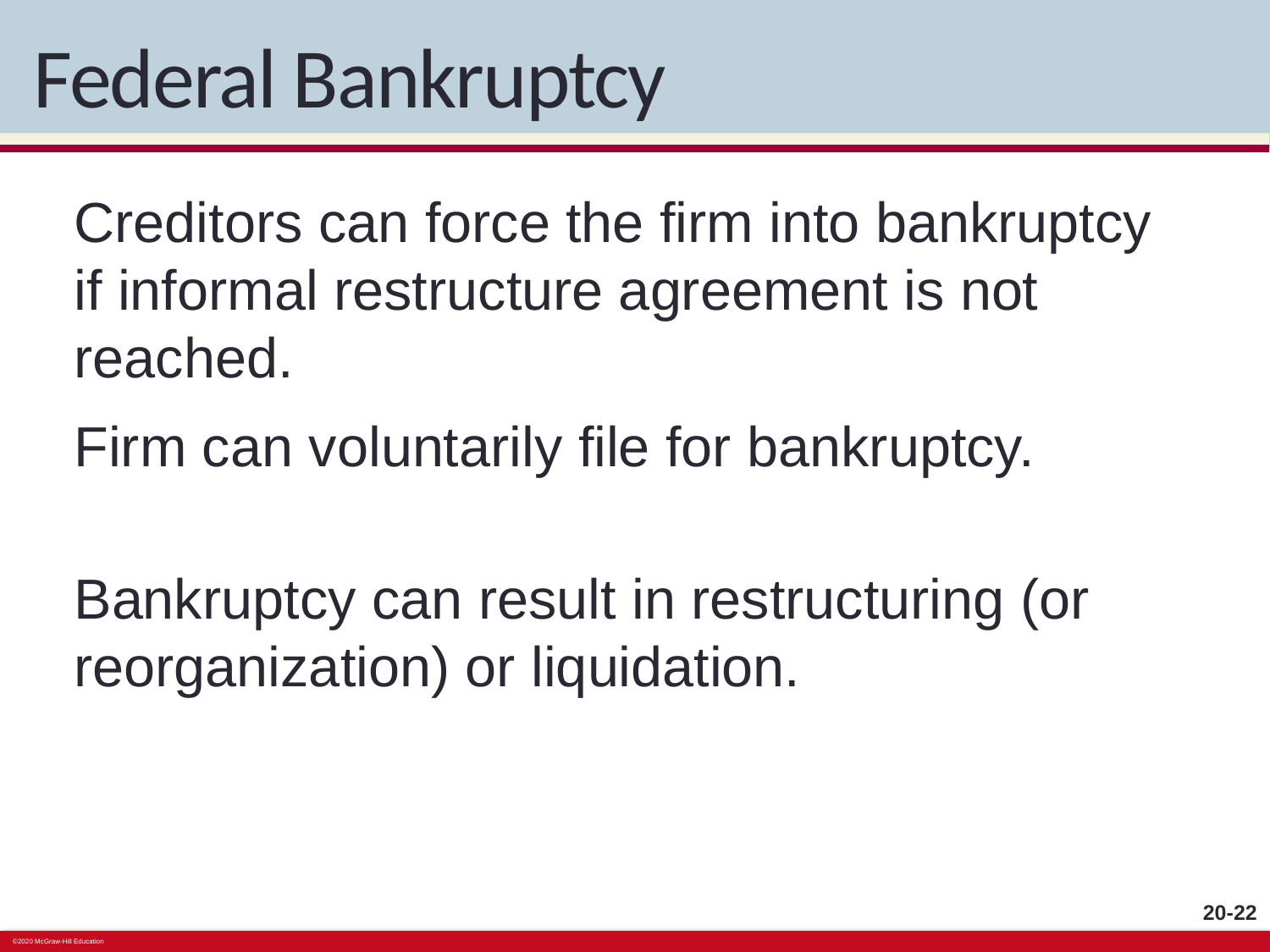

# Federal Bankruptcy
Creditors can force the firm into bankruptcy if informal restructure agreement is not reached.
Firm can voluntarily file for bankruptcy.
Bankruptcy can result in restructuring (or reorganization) or liquidation.